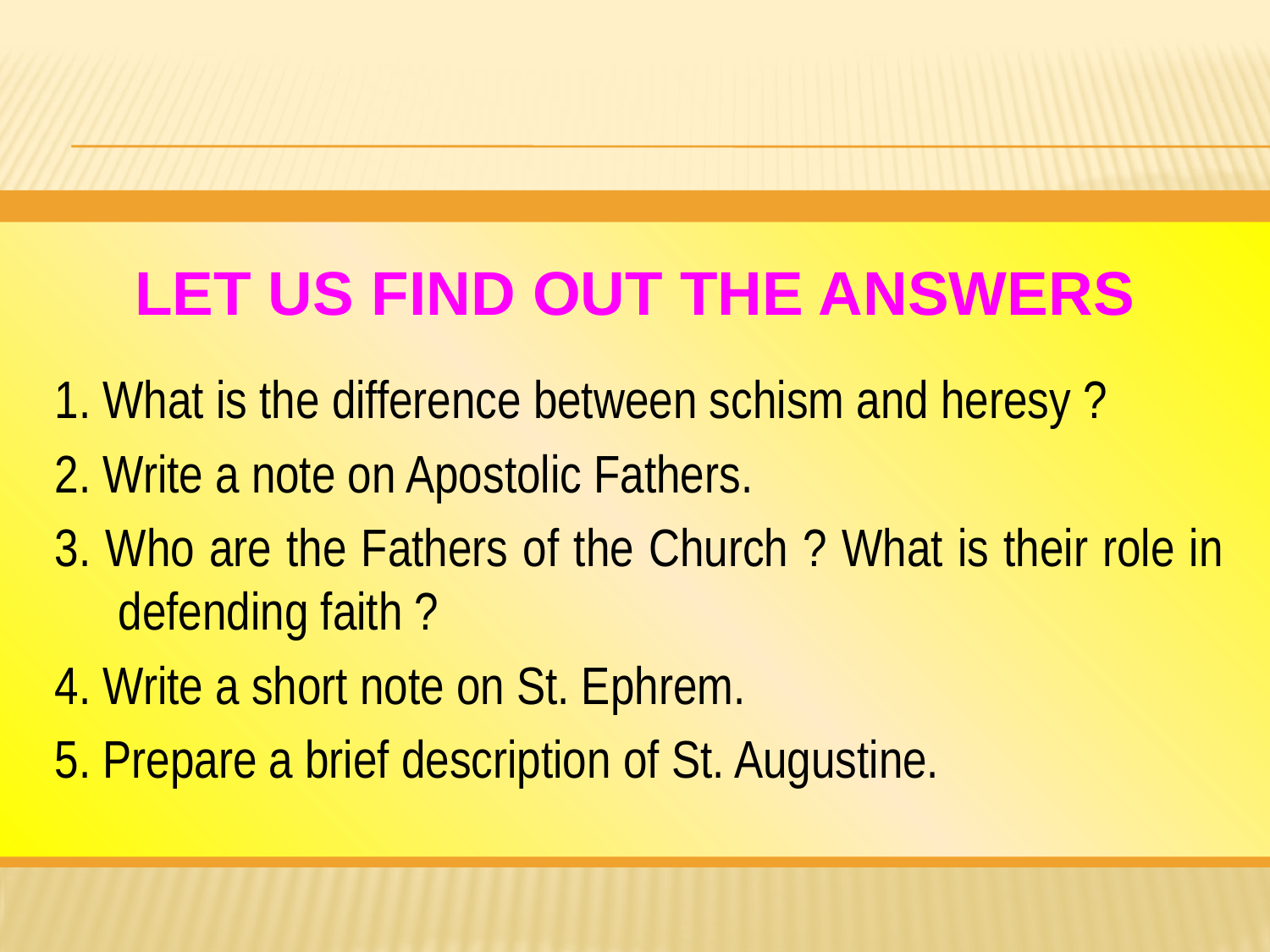

# Let us find out the answers
1. What is the difference between schism and heresy ?
2. Write a note on Apostolic Fathers.
3. Who are the Fathers of the Church ? What is their role in defending faith ?
4. Write a short note on St. Ephrem.
5. Prepare a brief description of St. Augustine.